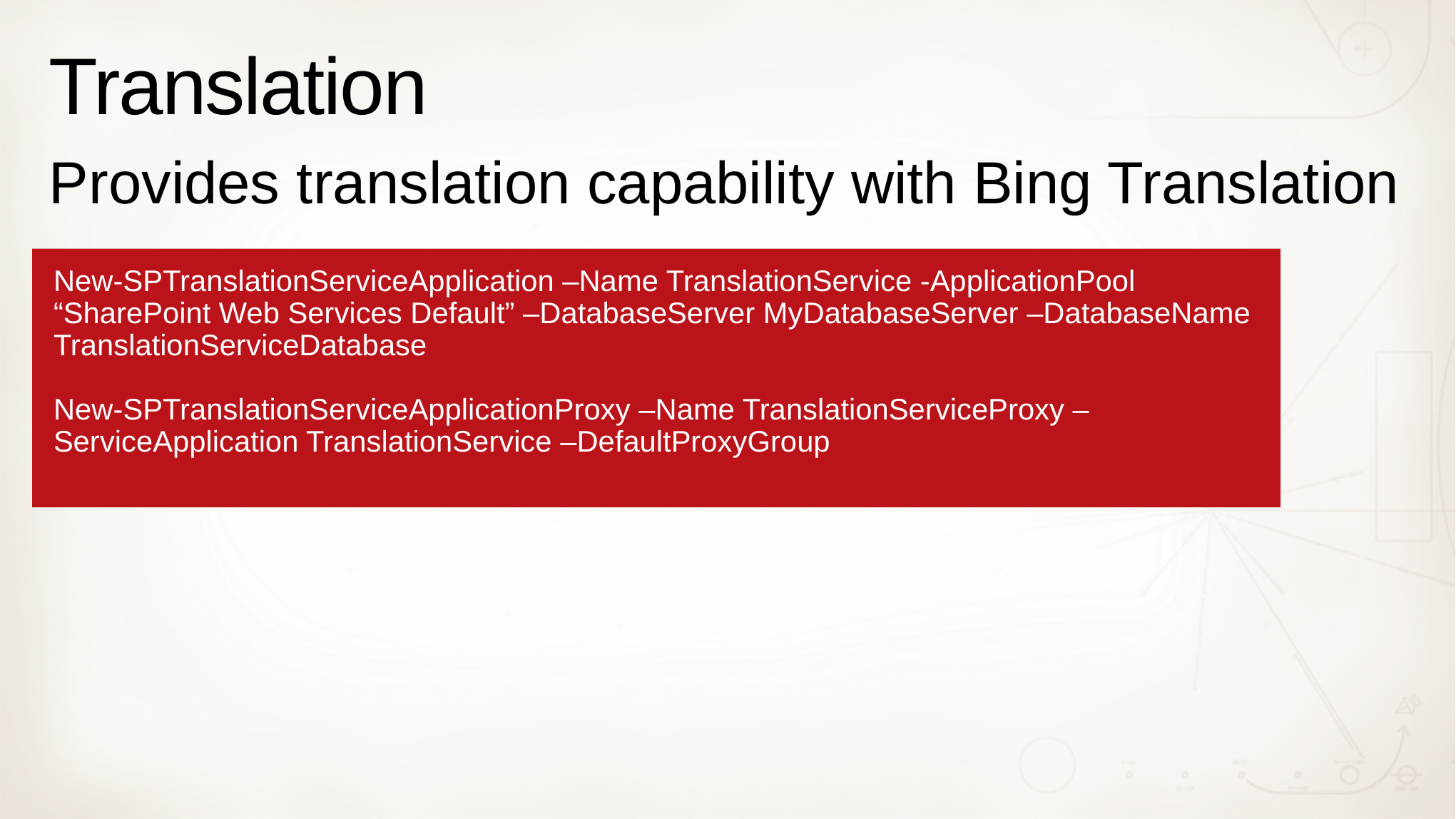

# Translation
Provides translation capability with Bing Translation
New-SPTranslationServiceApplication –Name TranslationService -ApplicationPool “SharePoint Web Services Default” –DatabaseServer MyDatabaseServer –DatabaseName TranslationServiceDatabase

New-SPTranslationServiceApplicationProxy –Name TranslationServiceProxy –ServiceApplication TranslationService –DefaultProxyGroup